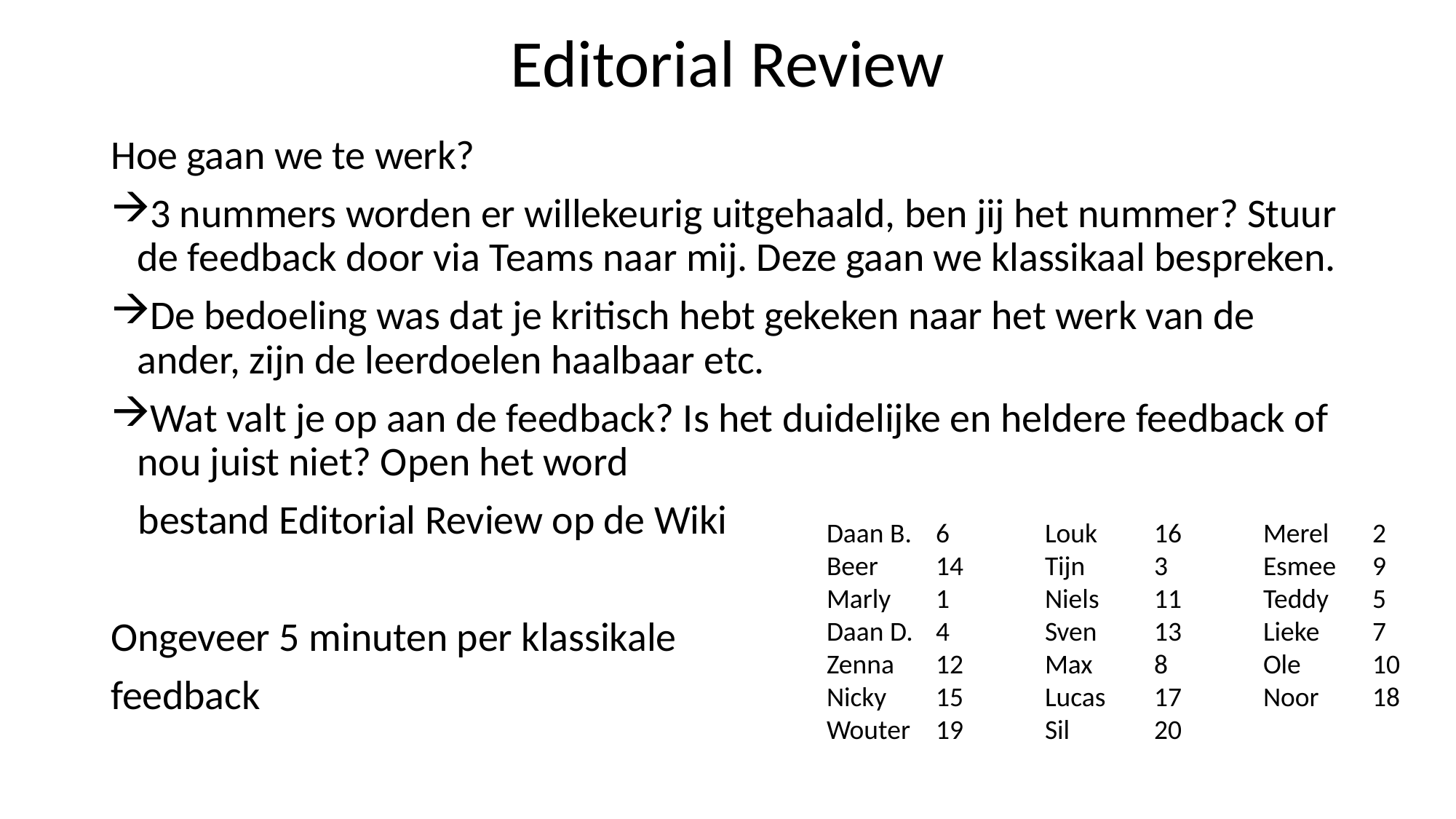

# Editorial Review
Hoe gaan we te werk?
3 nummers worden er willekeurig uitgehaald, ben jij het nummer? Stuur de feedback door via Teams naar mij. Deze gaan we klassikaal bespreken.
De bedoeling was dat je kritisch hebt gekeken naar het werk van de ander, zijn de leerdoelen haalbaar etc.
Wat valt je op aan de feedback? Is het duidelijke en heldere feedback of nou juist niet? Open het word
   bestand Editorial Review op de Wiki

Ongeveer 5 minuten per klassikale
feedback

Daan B. 	6	Louk	16	Merel	2
Beer 	14	Tijn	3	Esmee	9
Marly	1	Niels	11	Teddy	5
Daan D.	4	Sven 	13	Lieke 	7
Zenna	12	Max	8	Ole	10
Nicky	15	Lucas	17	Noor	18
Wouter	19	Sil	20